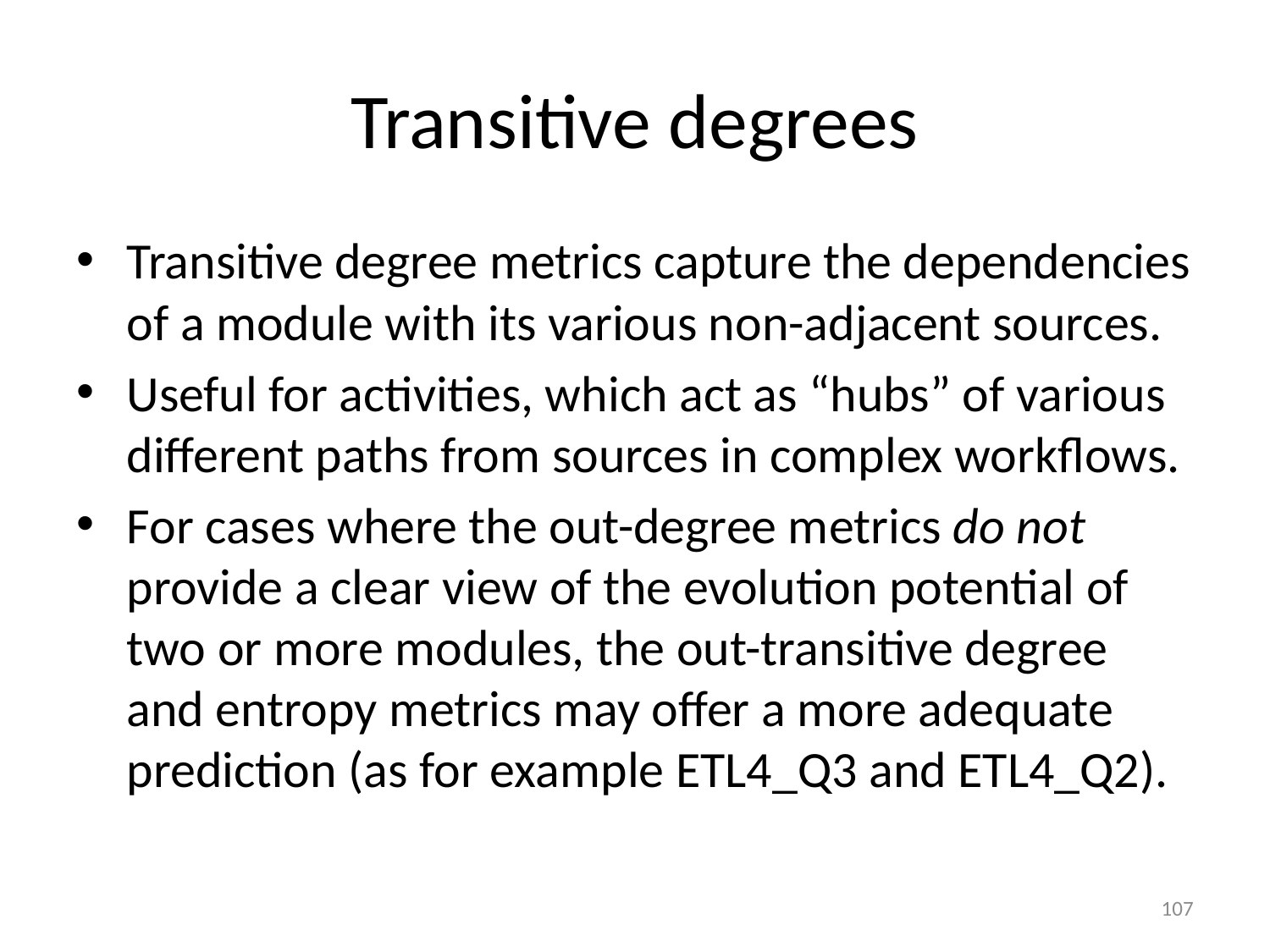

# Transitive degrees
Transitive degree metrics capture the dependencies of a module with its various non-adjacent sources.
Useful for activities, which act as “hubs” of various different paths from sources in complex workflows.
For cases where the out-degree metrics do not provide a clear view of the evolution potential of two or more modules, the out-transitive degree and entropy metrics may offer a more adequate prediction (as for example ETL4_Q3 and ETL4_Q2).

107